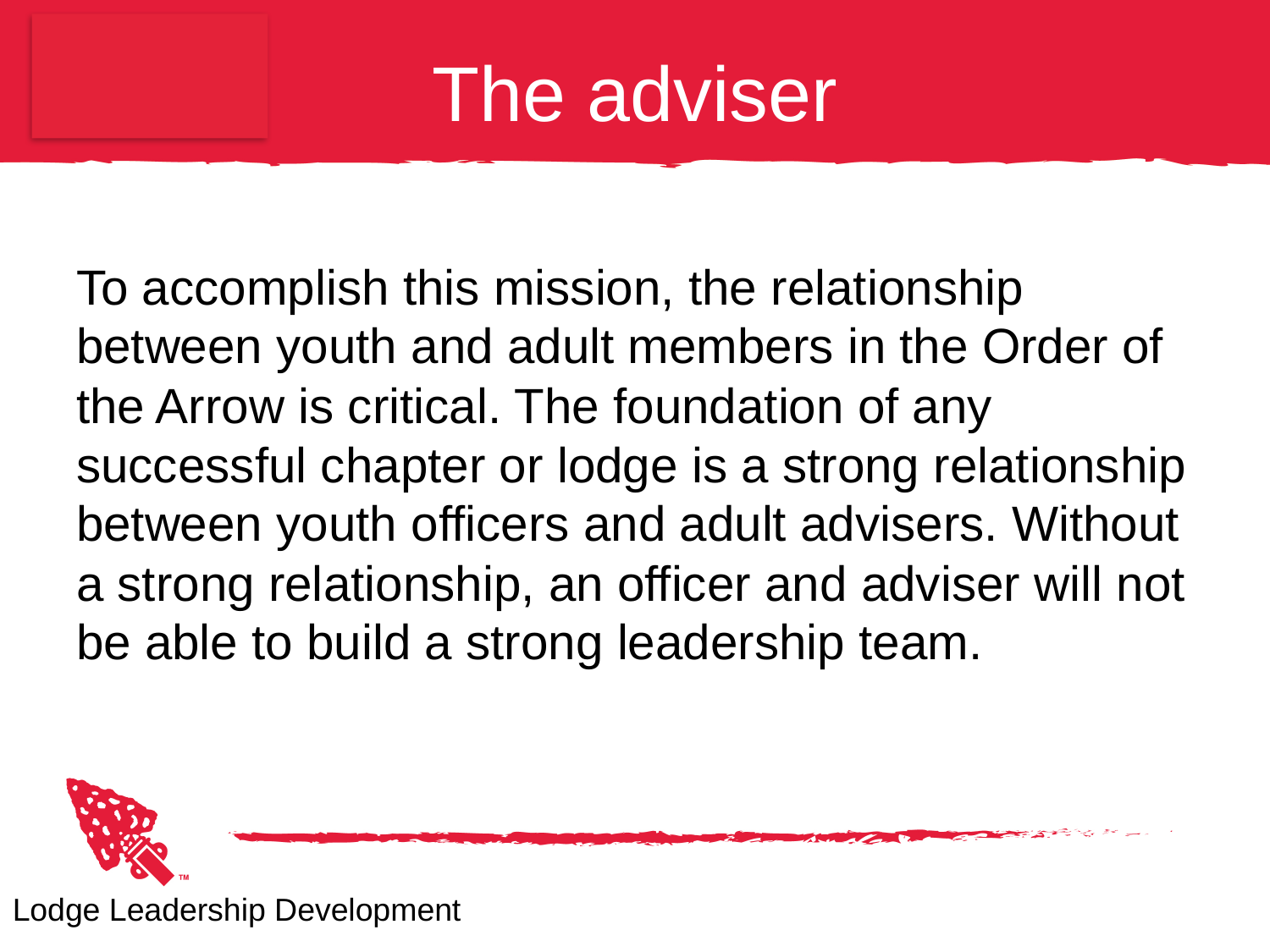

# The adviser
To accomplish this mission, the relationship between youth and adult members in the Order of the Arrow is critical. The foundation of any successful chapter or lodge is a strong relationship between youth officers and adult advisers. Without a strong relationship, an officer and adviser will not be able to build a strong leadership team.
Lodge Leadership Development